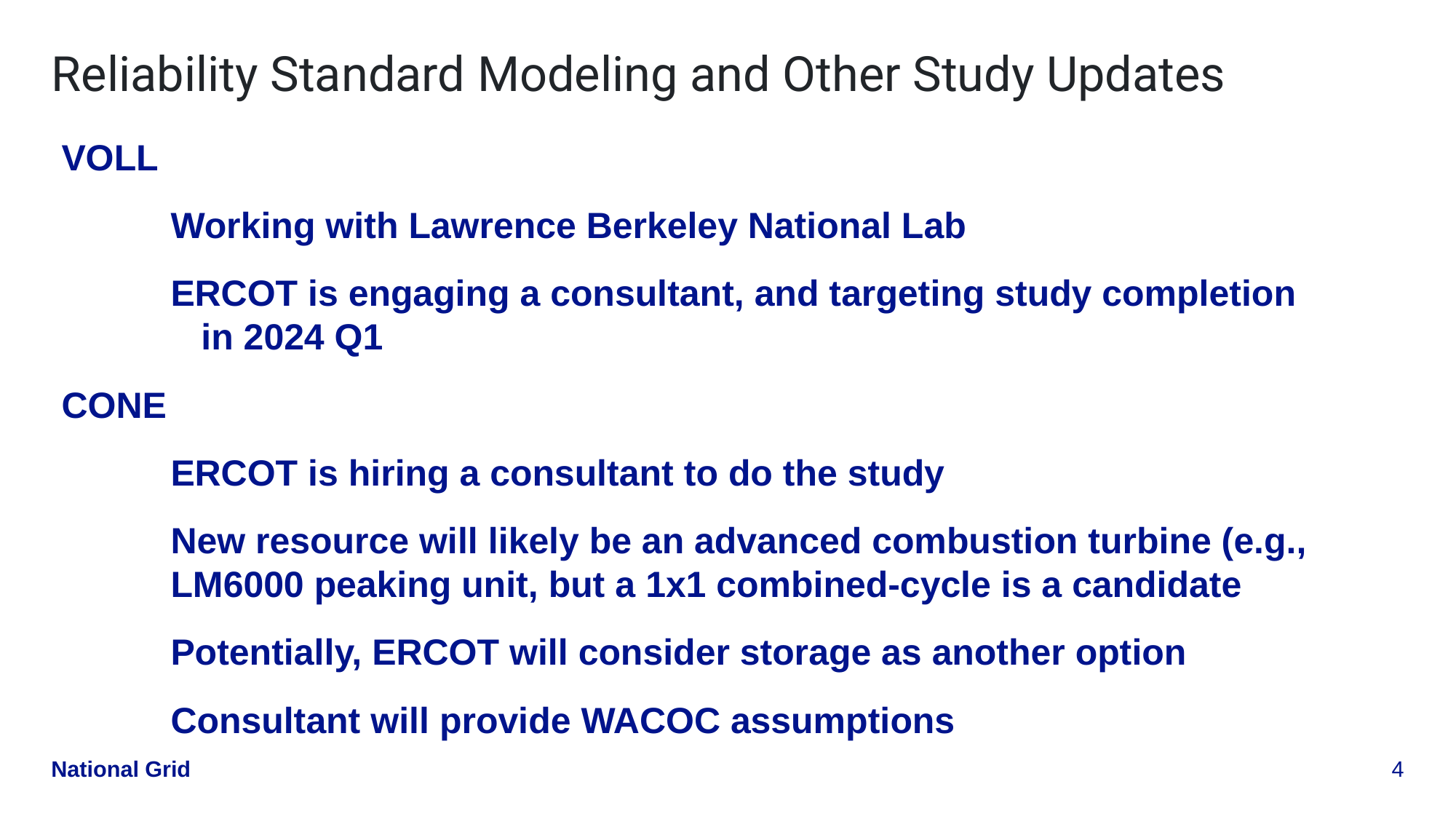

# Reliability Standard Modeling and Other Study Updates
VOLL
	Working with Lawrence Berkeley National Lab
	ERCOT is engaging a consultant, and targeting study completion      in 2024 Q1
CONE
	ERCOT is hiring a consultant to do the study
	New resource will likely be an advanced combustion turbine (e.g., LM6000 peaking unit, but a 1x1 combined-cycle is a candidate
	Potentially, ERCOT will consider storage as another option
	Consultant will provide WACOC assumptions